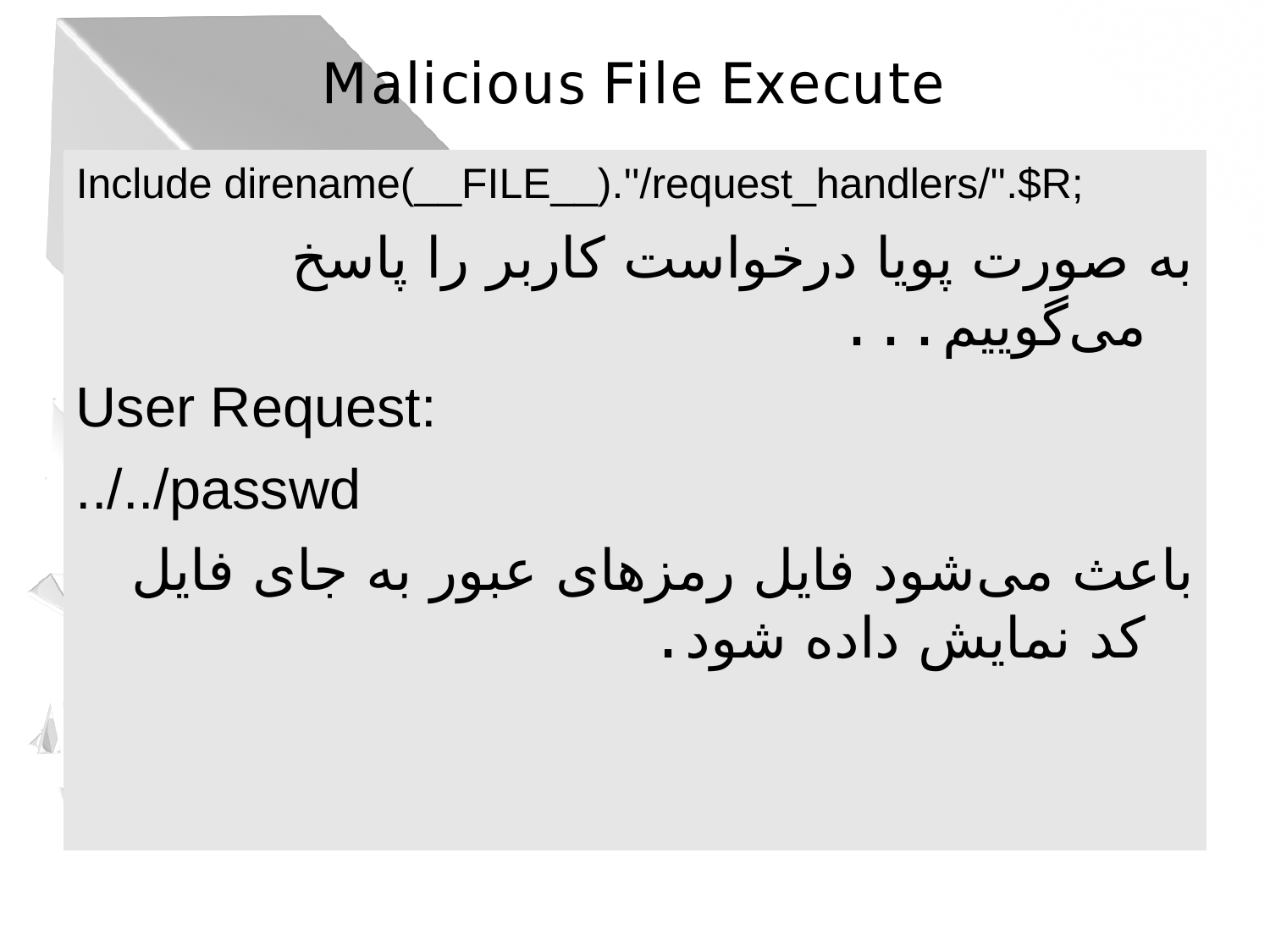

Malicious File Execute
Include direname(__FILE__).''/request_handlers/''.$R;
به صورت پویا درخواست کاربر را پاسخ می‌گوییم...
User Request:
../../passwd
باعث می‌شود فایل رمزهای عبور به جای فایل کد نمایش داده شود.